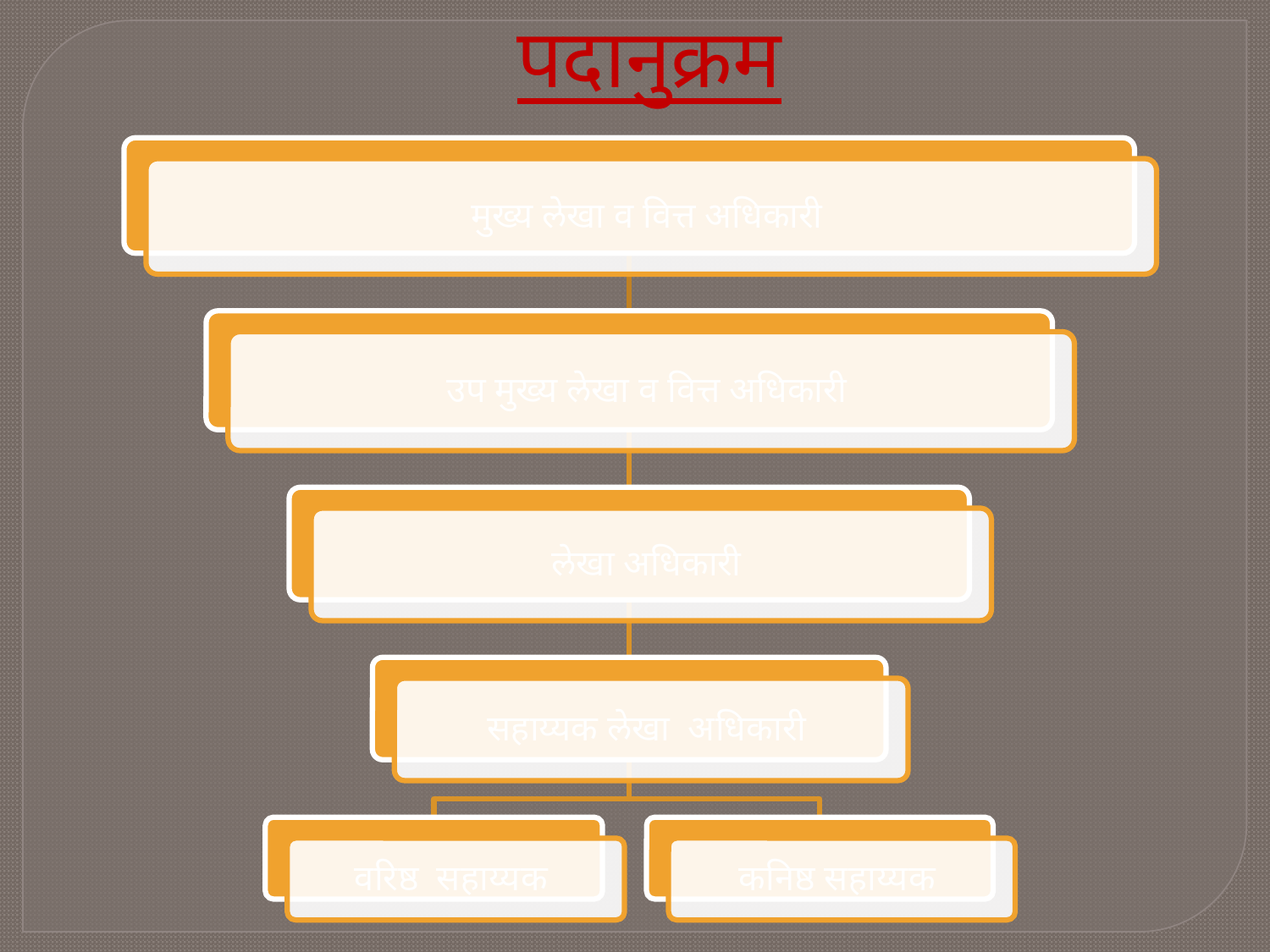

पदानुक्रम
मुख्य लेखा व वित्त अधिकारी
उप मुख्य लेखा व वित्त अधिकारी
लेखा अधिकारी
सहाय्यक लेखा  अधिकारी
वरिष्ठ  सहाय्यक
कनिष्ठ सहाय्यक